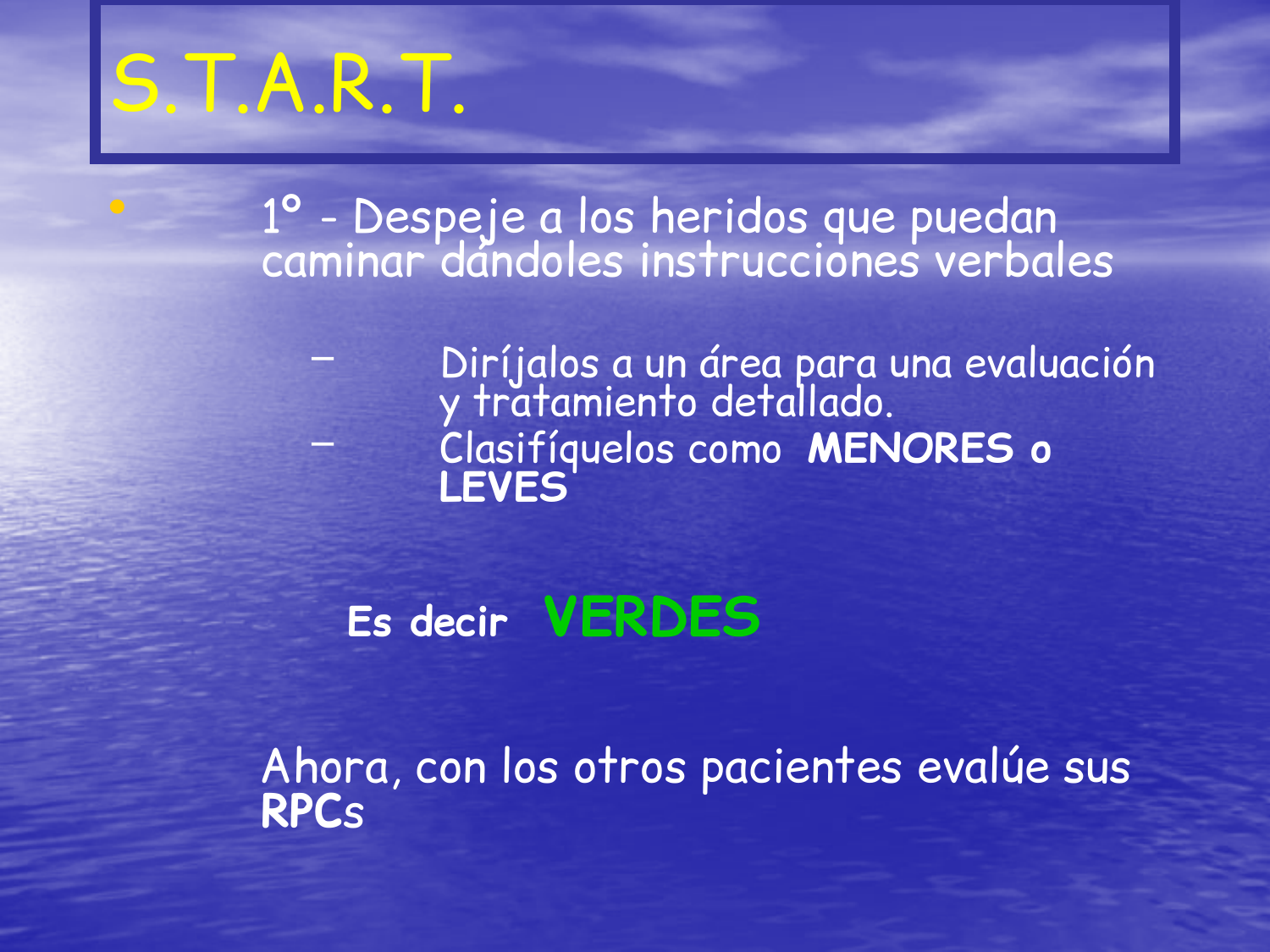

# S.T.A.R.T.
1º - Despeje a los heridos que puedan caminar dándoles instrucciones verbales

Diríjalos a un área para una evaluación y tratamiento detallado.
Clasifíquelos como  MENORES o LEVES

  Es decir  VERDES

           Ahora, con los otros pacientes evalúe sus  RPCs